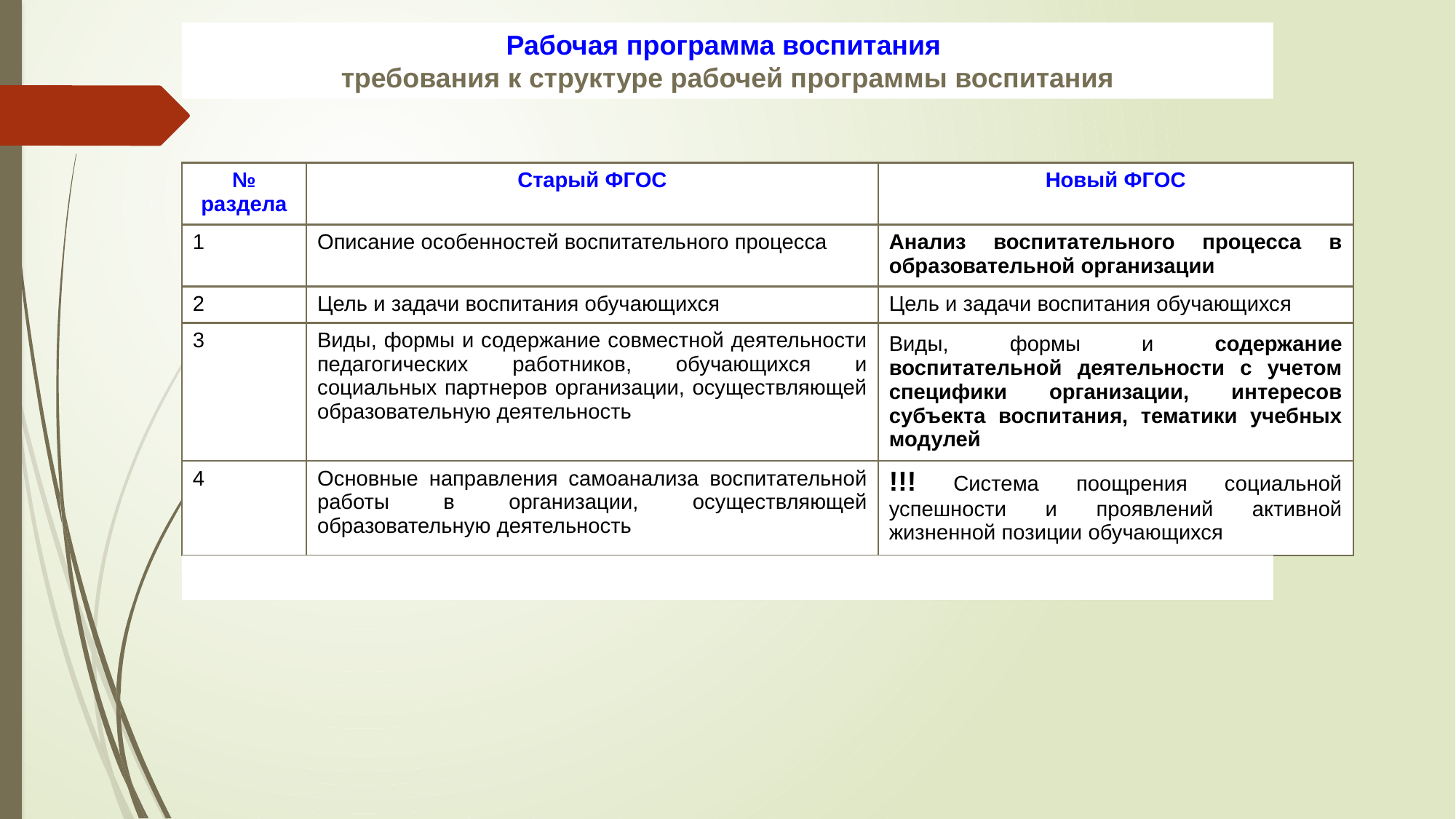

Рабочая программа воспитания
требования к структуре рабочей программы воспитания
| № раздела | Старый ФГОС | Новый ФГОС |
| --- | --- | --- |
| 1 | Описание особенностей воспитательного процесса | Анализ воспитательного процесса в образовательной организации |
| 2 | Цель и задачи воспитания обучающихся | Цель и задачи воспитания обучающихся |
| 3 | Виды, формы и содержание совместной деятельности педагогических работников, обучающихся и социальных партнеров организации, осуществляющей образовательную деятельность | Виды, формы и содержание воспитательной деятельности с учетом специфики организации, интересов субъекта воспитания, тематики учебных модулей |
| 4 | Основные направления самоанализа воспитательной работы в организации, осуществляющей образовательную деятельность | !!! Система поощрения социальной успешности и проявлений активной жизненной позиции обучающихся |